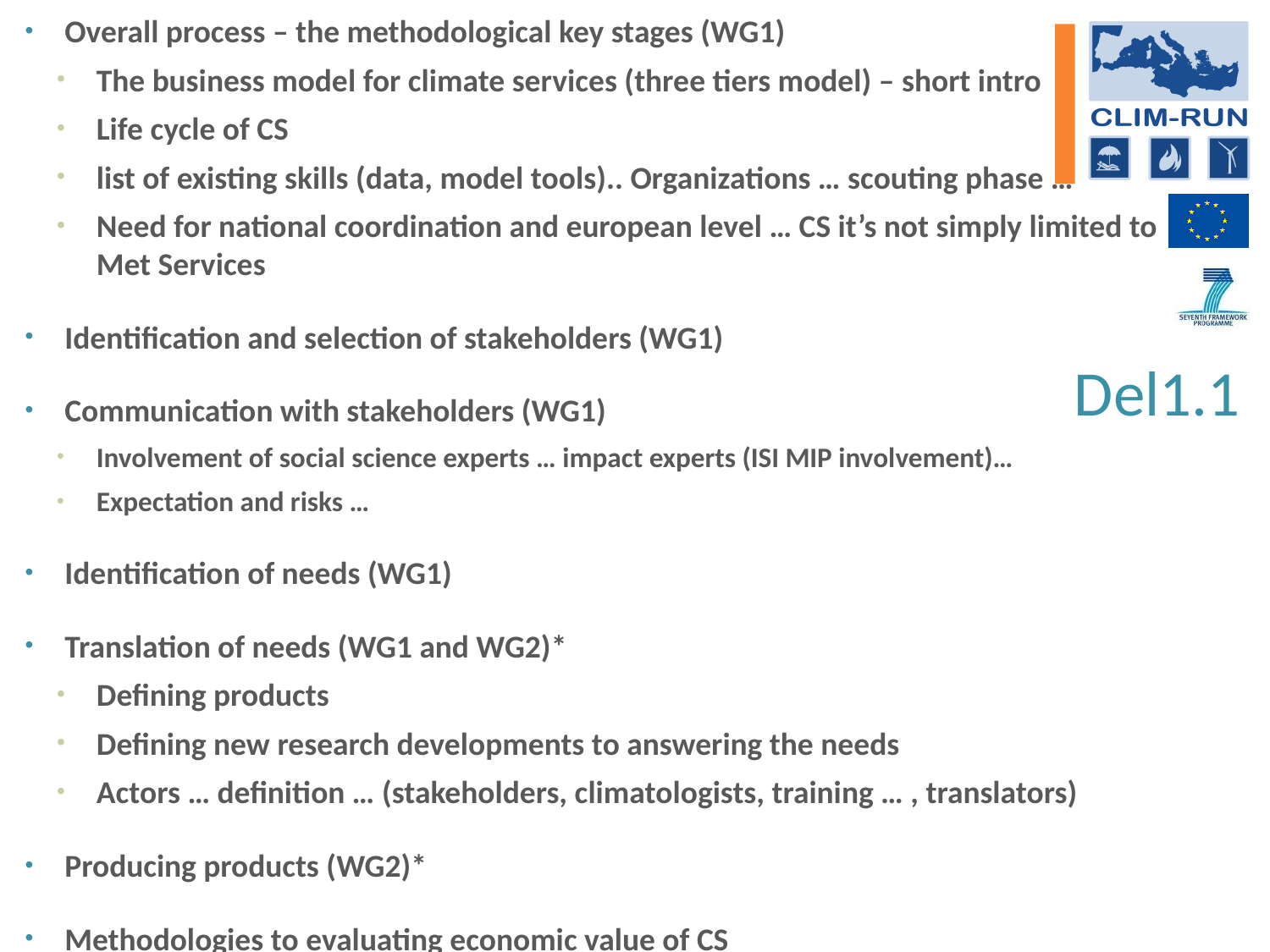

Overall process – the methodological key stages (WG1)
The business model for climate services (three tiers model) – short intro
Life cycle of CS
list of existing skills (data, model tools).. Organizations … scouting phase …
Need for national coordination and european level … CS it’s not simply limited to Met Services
Identification and selection of stakeholders (WG1)
Communication with stakeholders (WG1)
Involvement of social science experts … impact experts (ISI MIP involvement)…
Expectation and risks …
Identification of needs (WG1)
Translation of needs (WG1 and WG2)*
Defining products
Defining new research developments to answering the needs
Actors … definition … (stakeholders, climatologists, training … , translators)
Producing products (WG2)*
Methodologies to evaluating economic value of CS
Assessing and refining products
Certification … (ask to Sindico …. Maybe)

# Del1.1